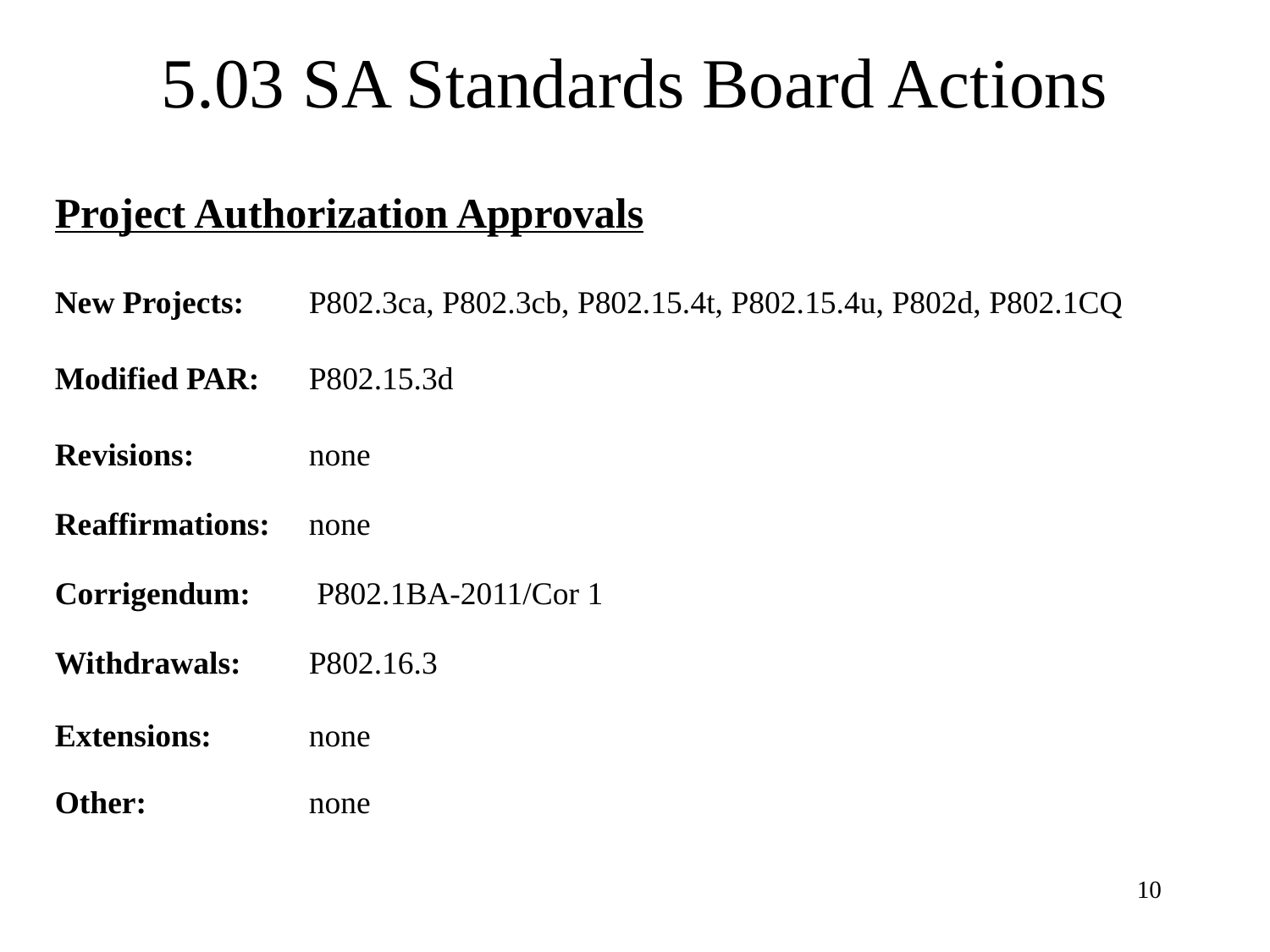

# 5.03 SA Standards Board Actions
Project Authorization Approvals

New Projects: 	P802.3ca, P802.3cb, P802.15.4t, P802.15.4u, P802d, P802.1CQ

Modified PAR: 	P802.15.3d

Revisions:	none

Reaffirmations: 	none

Corrigendum:	 P802.1BA-2011/Cor 1

Withdrawals: 	P802.16.3

Extensions:	none

Other:		none

10